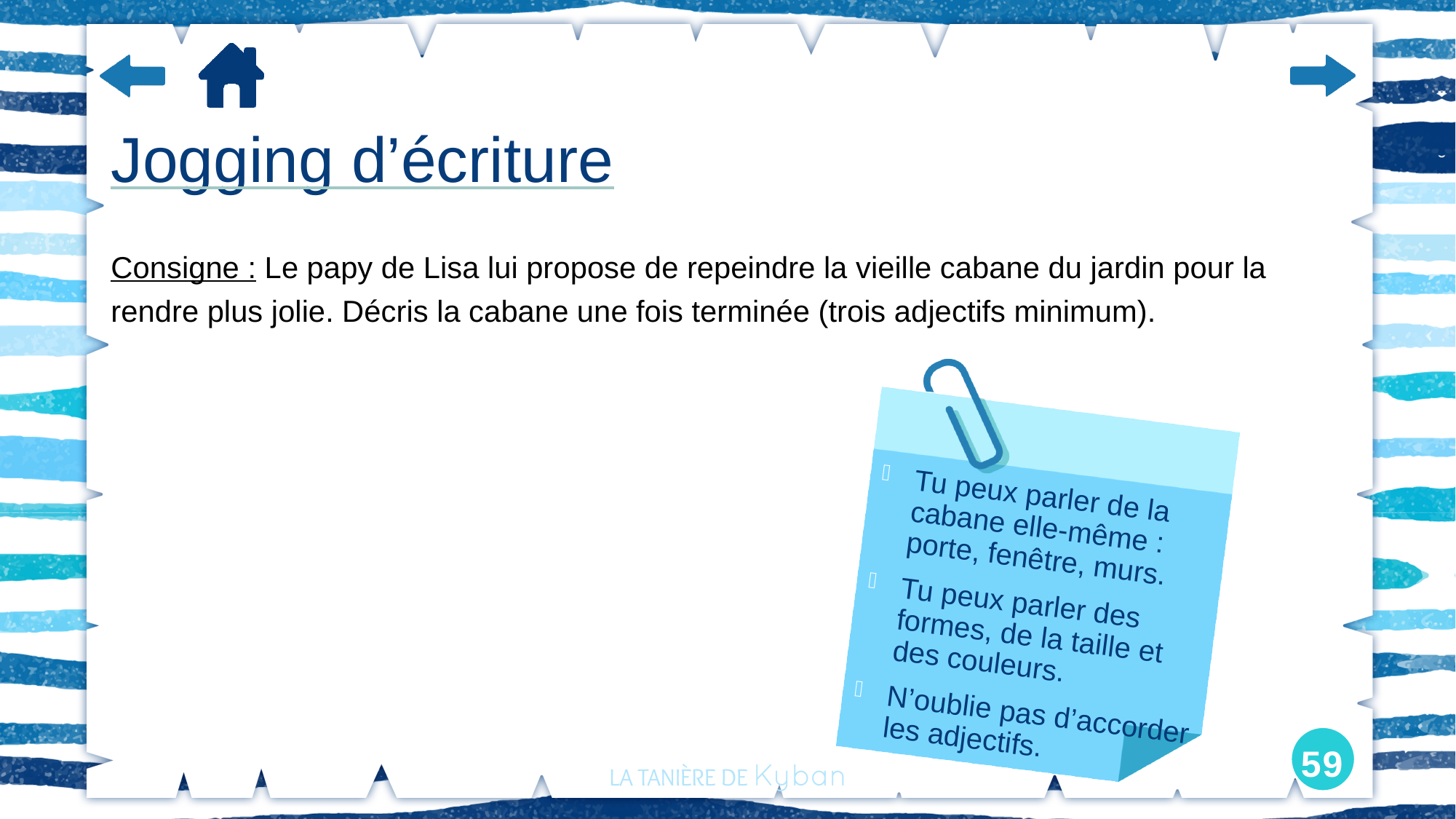

# Jogging d’écriture
Consigne : Le papy de Lisa lui propose de repeindre la vieille cabane du jardin pour la rendre plus jolie. Décris la cabane une fois terminée (trois adjectifs minimum).
Tu peux parler de la cabane elle-même : porte, fenêtre, murs.
Tu peux parler des formes, de la taille et des couleurs.
N’oublie pas d’accorder les adjectifs.
59